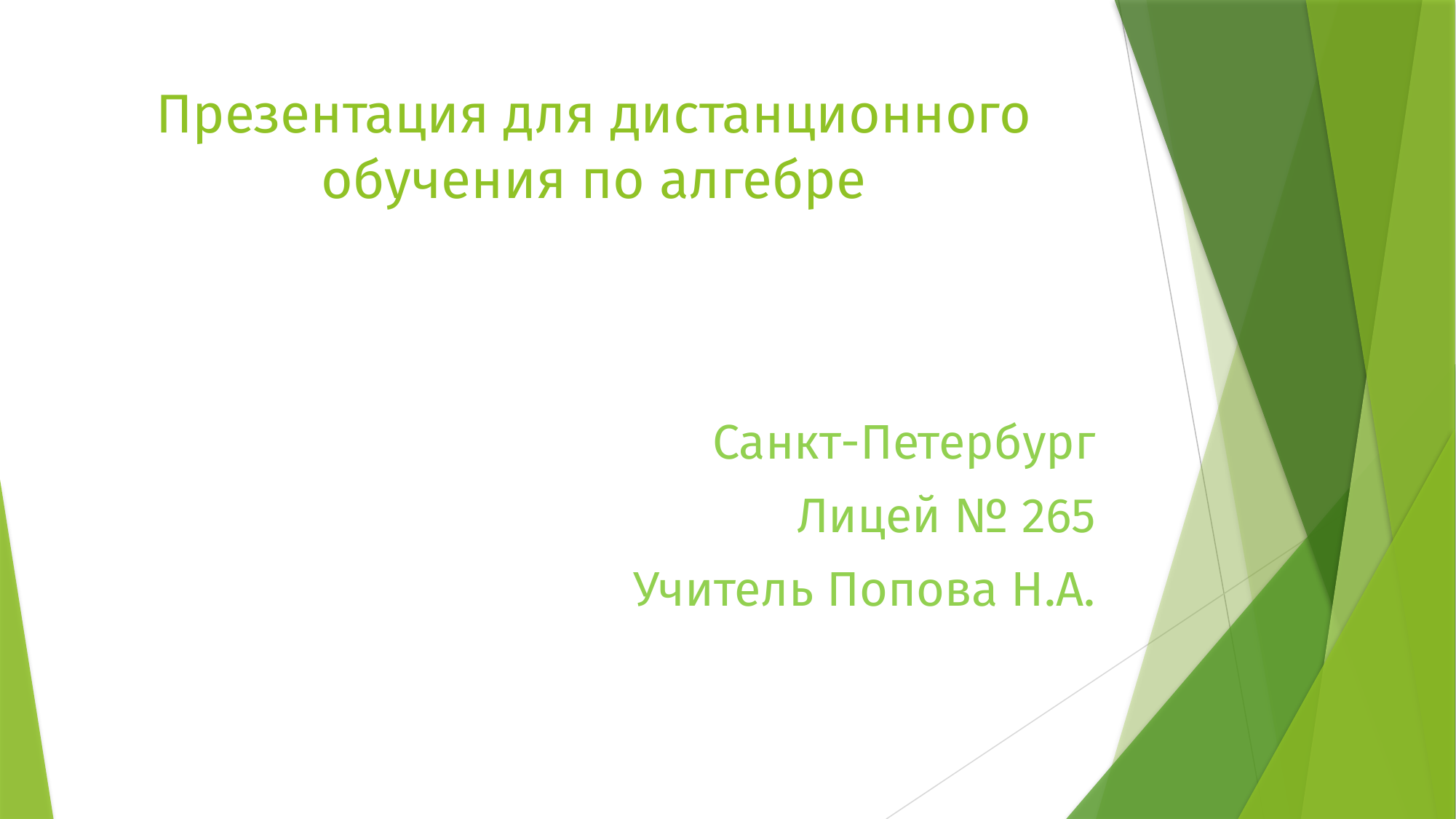

# Презентация для дистанционного обучения по алгебре

Санкт-Петербург
Лицей № 265
Учитель Попова Н.А.